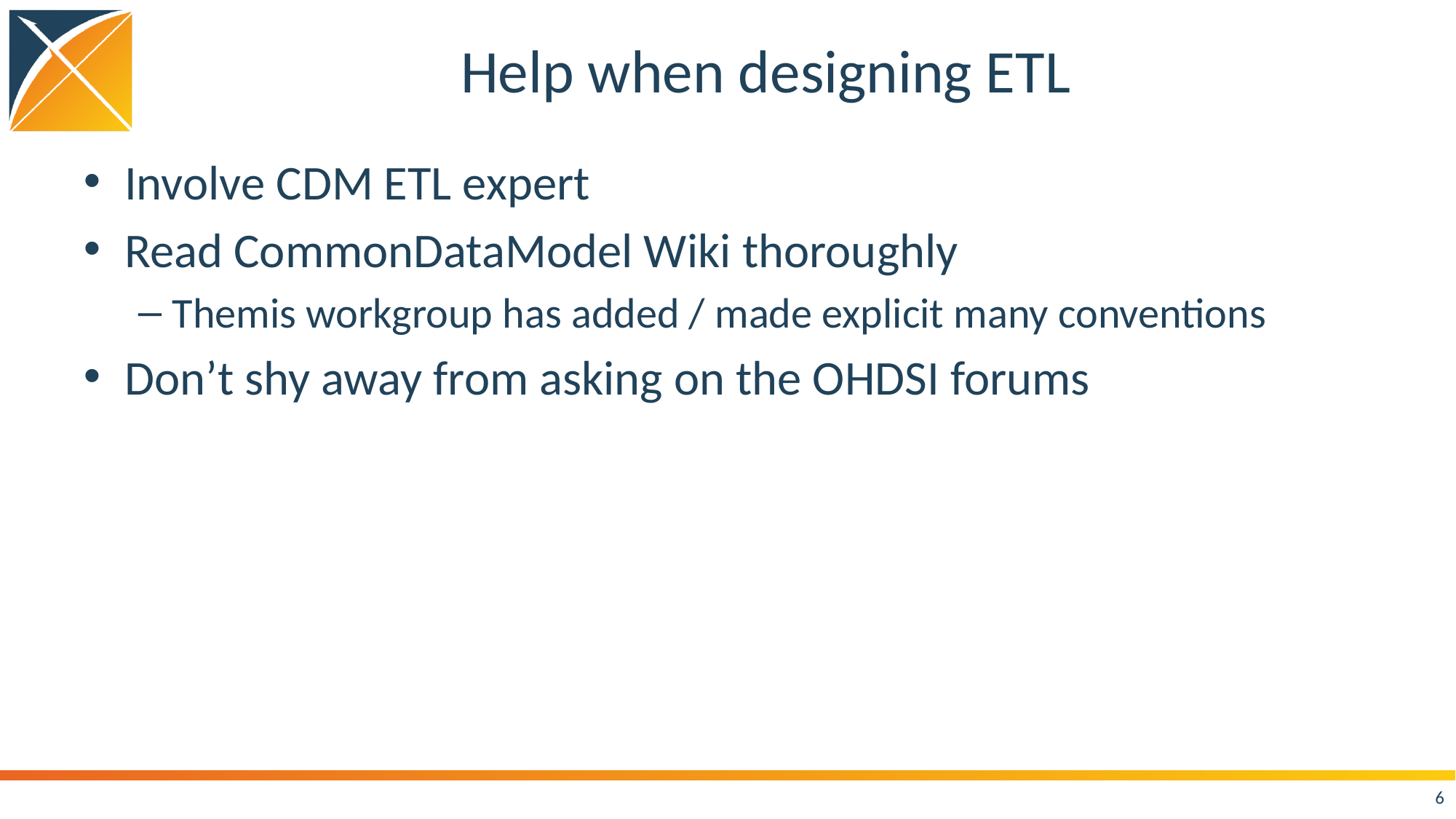

# Help when designing ETL
Involve CDM ETL expert
Read CommonDataModel Wiki thoroughly
Themis workgroup has added / made explicit many conventions
Don’t shy away from asking on the OHDSI forums
6